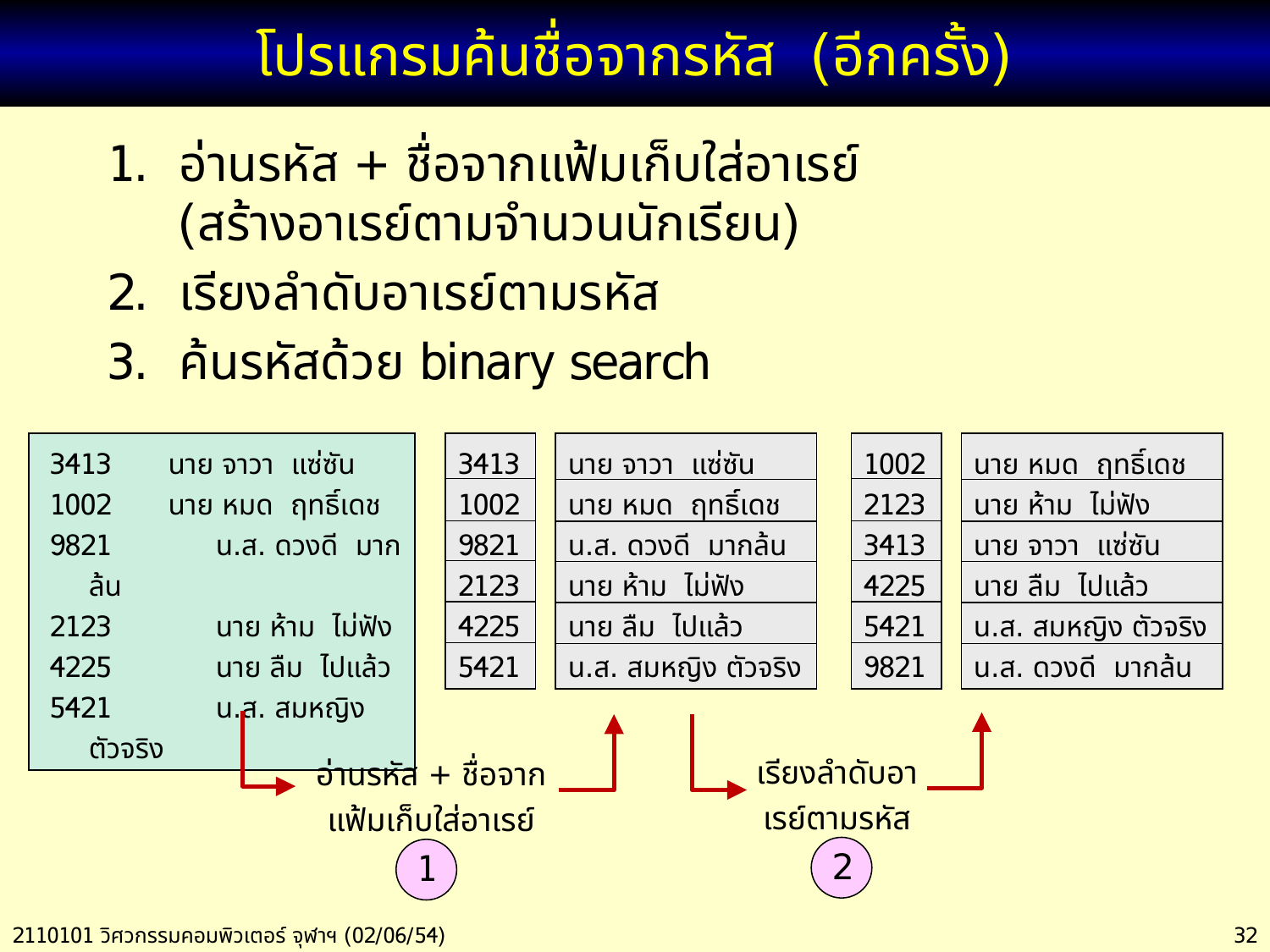

# โปรแกรมค้นชื่อจากรหัส  (อีกครั้ง)
อ่านรหัส + ชื่อจากแฟ้มเก็บใส่อาเรย์
(สร้างอาเรย์ตามจำนวนนักเรียน)
เรียงลำดับอาเรย์ตามรหัส
ค้นรหัสด้วย binary search
 3413	นาย จาวา  แซ่ซัน
 1002	นาย หมด  ฤทธิ์เดช
 9821	น.ส. ดวงดี  มากล้น
 2123	นาย ห้าม  ไม่ฟัง
 4225	นาย ลืม  ไปแล้ว
 5421	น.ส. สมหญิง ตัวจริง
3413
1002
9821
2123
4225
5421
นาย จาวา  แซ่ซัน
นาย หมด  ฤทธิ์เดช
น.ส. ดวงดี  มากล้น
นาย ห้าม  ไม่ฟัง
นาย ลืม  ไปแล้ว
น.ส. สมหญิง ตัวจริง
1002
2123
3413
4225
5421
9821
นาย หมด  ฤทธิ์เดช
นาย ห้าม  ไม่ฟัง
นาย จาวา  แซ่ซัน
นาย ลืม  ไปแล้ว
น.ส. สมหญิง ตัวจริง
น.ส. ดวงดี  มากล้น

อ่านรหัส + ชื่อจากแฟ้มเก็บใส่อาเรย์
1

เรียงลำดับอาเรย์ตามรหัส
2